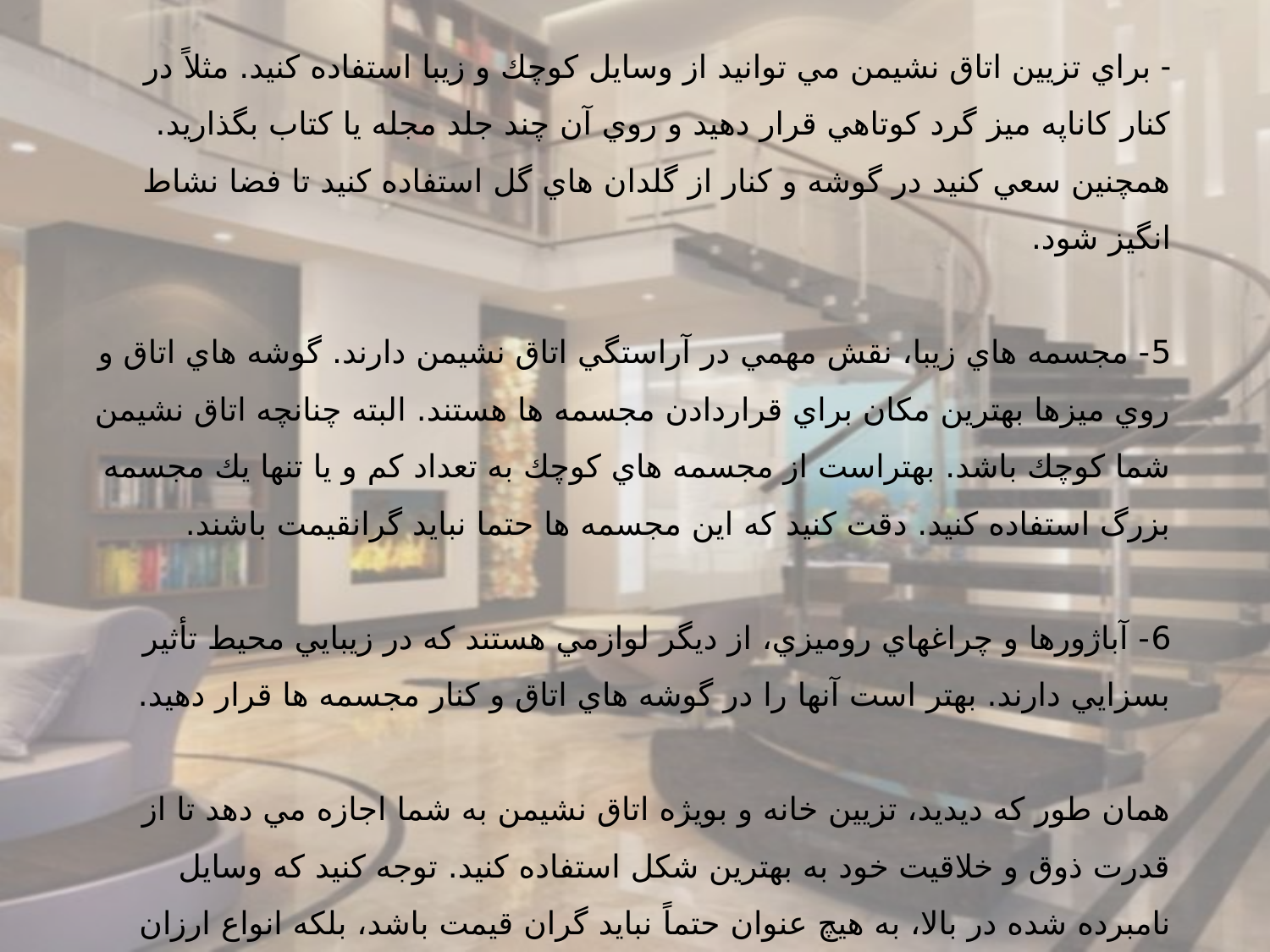

- براي تزيين اتاق نشيمن مي توانيد از وسايل كوچك و زيبا استفاده كنيد. مثلاً در كنار كاناپه ميز گرد كوتاهي قرار دهيد و روي آن چند جلد مجله يا كتاب بگذاريد. همچنين سعي كنيد در گوشه و كنار از گلدان هاي گل استفاده كنيد تا فضا نشاط انگيز شود.
5- مجسمه هاي زيبا، نقش مهمي در آراستگي اتاق نشيمن دارند. گوشه هاي اتاق و روي ميزها بهترين مكان براي قراردادن مجسمه ها هستند. البته چنانچه اتاق نشيمن شما كوچك باشد. بهتراست از مجسمه هاي كوچك به تعداد كم و يا تنها يك مجسمه بزرگ استفاده كنيد. دقت كنيد كه اين مجسمه ها حتما نبايد گرانقيمت باشند.
6- آباژورها و چراغهاي روميزي، از ديگر لوازمي هستند كه در زيبايي محيط تأثير بسزايي دارند. بهتر است آنها را در گوشه هاي اتاق و كنار مجسمه ها قرار دهيد.
همان طور كه ديديد، تزيين خانه و بويژه اتاق نشيمن به شما اجازه مي دهد تا از قدرت ذوق و خلاقيت خود به بهترين شكل استفاده كنيد. توجه كنيد كه وسايل نامبرده شده در بالا، به هيچ عنوان حتماً نبايد گران قيمت باشد، بلكه انواع ارزان قيمت آنها همراه با كاربرد اندكي ذوق و سيلقه تاثير زيادي در زيبايي فضاي خانه خواهند داشت